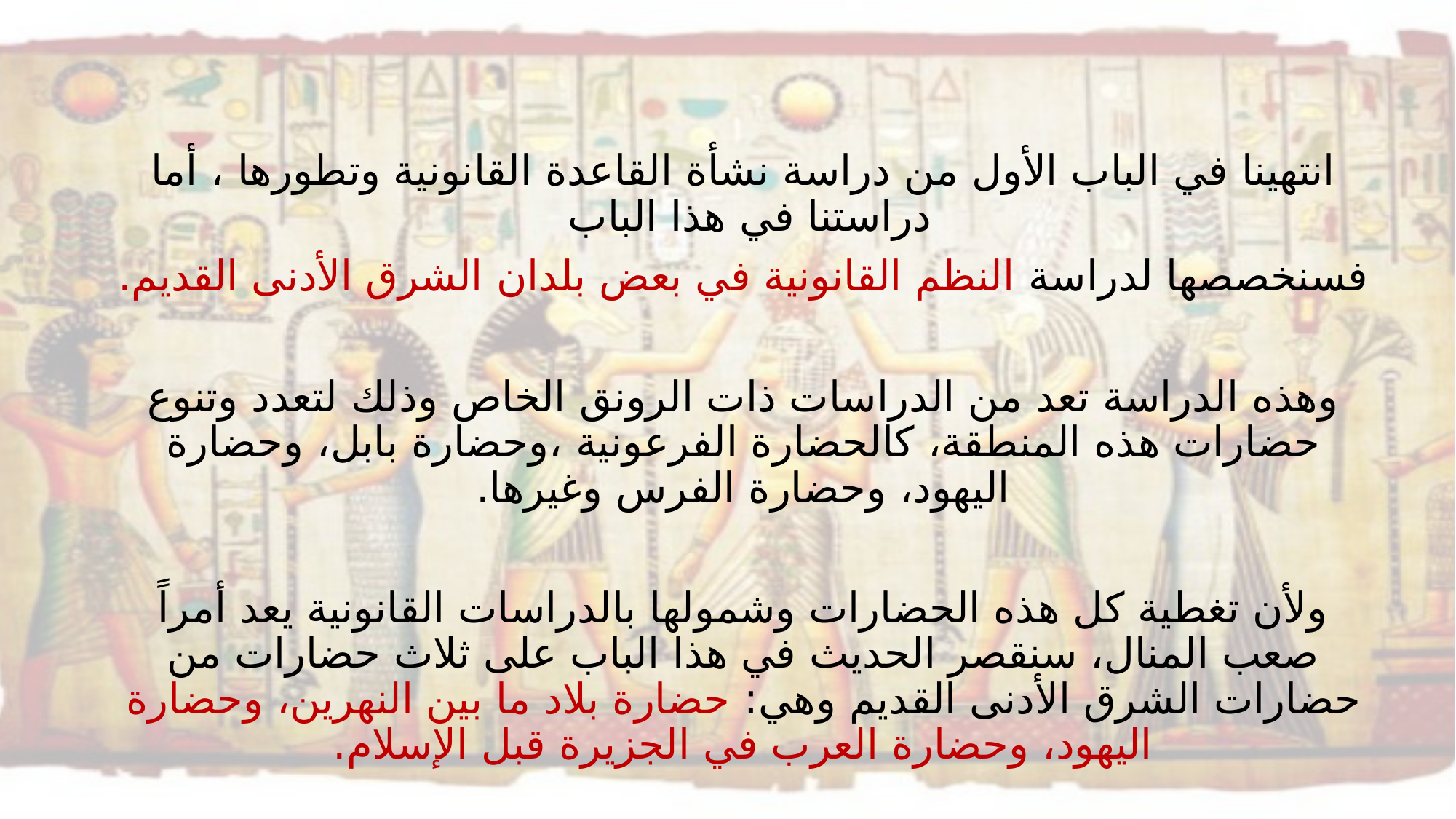

انتهينا في الباب الأول من دراسة نشأة القاعدة القانونية وتطورها ، أما دراستنا في هذا الباب
فسنخصصها لدراسة النظم القانونية في بعض بلدان الشرق الأدنى القديم.

وهذه الدراسة تعد من الدراسات ذات الرونق الخاص وذلك لتعدد وتنوع حضارات هذه المنطقة، كالحضارة الفرعونية ،وحضارة بابل، وحضارة اليهود، وحضارة الفرس وغيرها.

ولأن تغطية كل هذه الحضارات وشمولها بالدراسات القانونية يعد أمراً صعب المنال، سنقصر الحديث في هذا الباب على ثلاث حضارات من حضارات الشرق الأدنى القديم وهي: حضارة بلاد ما بين النهرين، وحضارة اليهود، وحضارة العرب في الجزيرة قبل الإسلام.